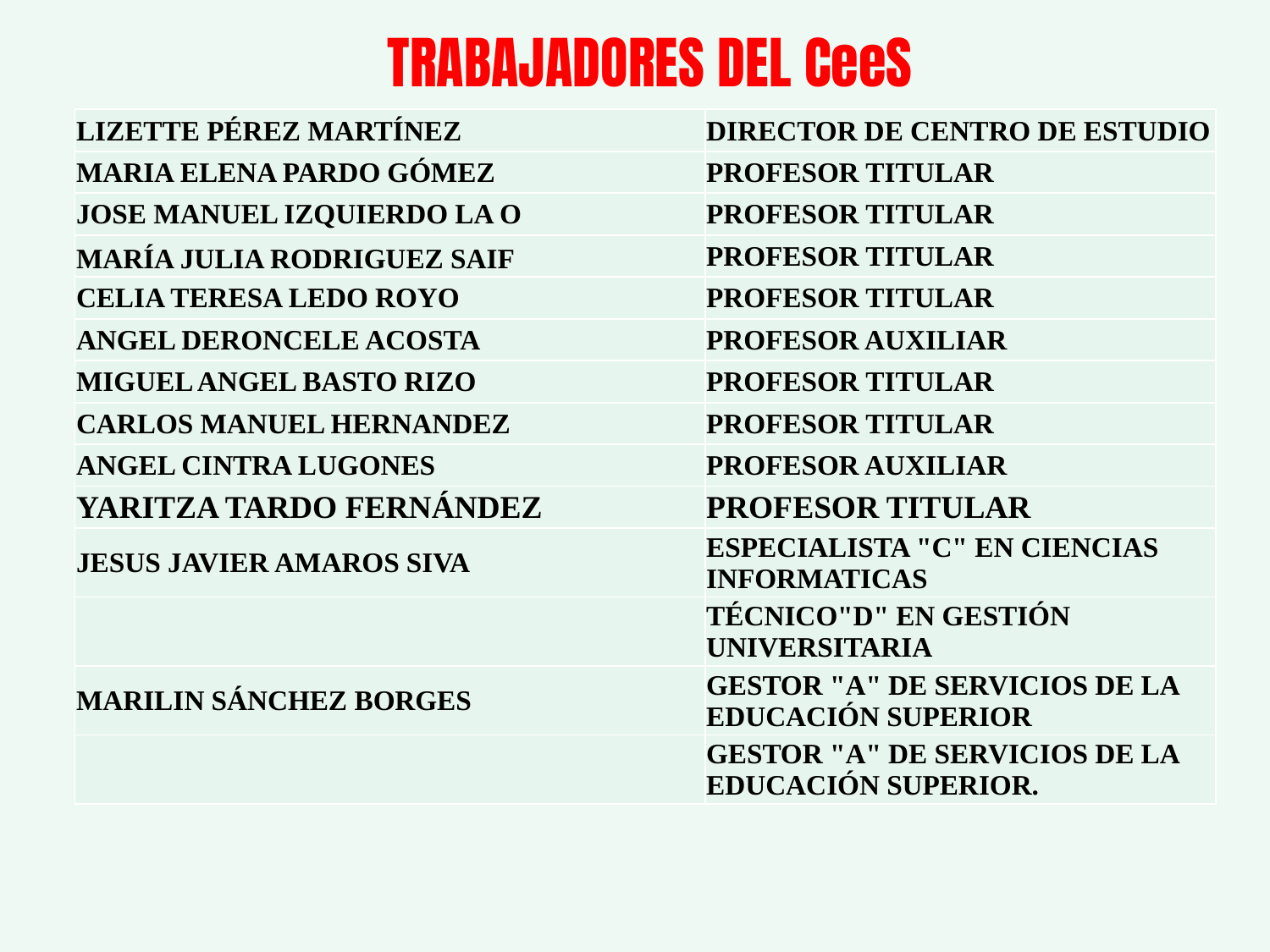

TRABAJADORES DEL CeeS
| LIZETTE PÉREZ MARTÍNEZ | DIRECTOR DE CENTRO DE ESTUDIO |
| --- | --- |
| MARIA ELENA PARDO GÓMEZ | PROFESOR TITULAR |
| JOSE MANUEL IZQUIERDO LA O | PROFESOR TITULAR |
| MARÍA JULIA RODRIGUEZ SAIF | PROFESOR TITULAR |
| CELIA TERESA LEDO ROYO | PROFESOR TITULAR |
| ANGEL DERONCELE ACOSTA | PROFESOR AUXILIAR |
| MIGUEL ANGEL BASTO RIZO | PROFESOR TITULAR |
| CARLOS MANUEL HERNANDEZ | PROFESOR TITULAR |
| ANGEL CINTRA LUGONES | PROFESOR AUXILIAR |
| YARITZA TARDO FERNÁNDEZ | PROFESOR TITULAR |
| JESUS JAVIER AMAROS SIVA | ESPECIALISTA "C" EN CIENCIAS INFORMATICAS |
|  | TÉCNICO"D" EN GESTIÓN UNIVERSITARIA |
| MARILIN SÁNCHEZ BORGES | GESTOR "A" DE SERVICIOS DE LA EDUCACIÓN SUPERIOR |
|  | GESTOR "A" DE SERVICIOS DE LA EDUCACIÓN SUPERIOR. |